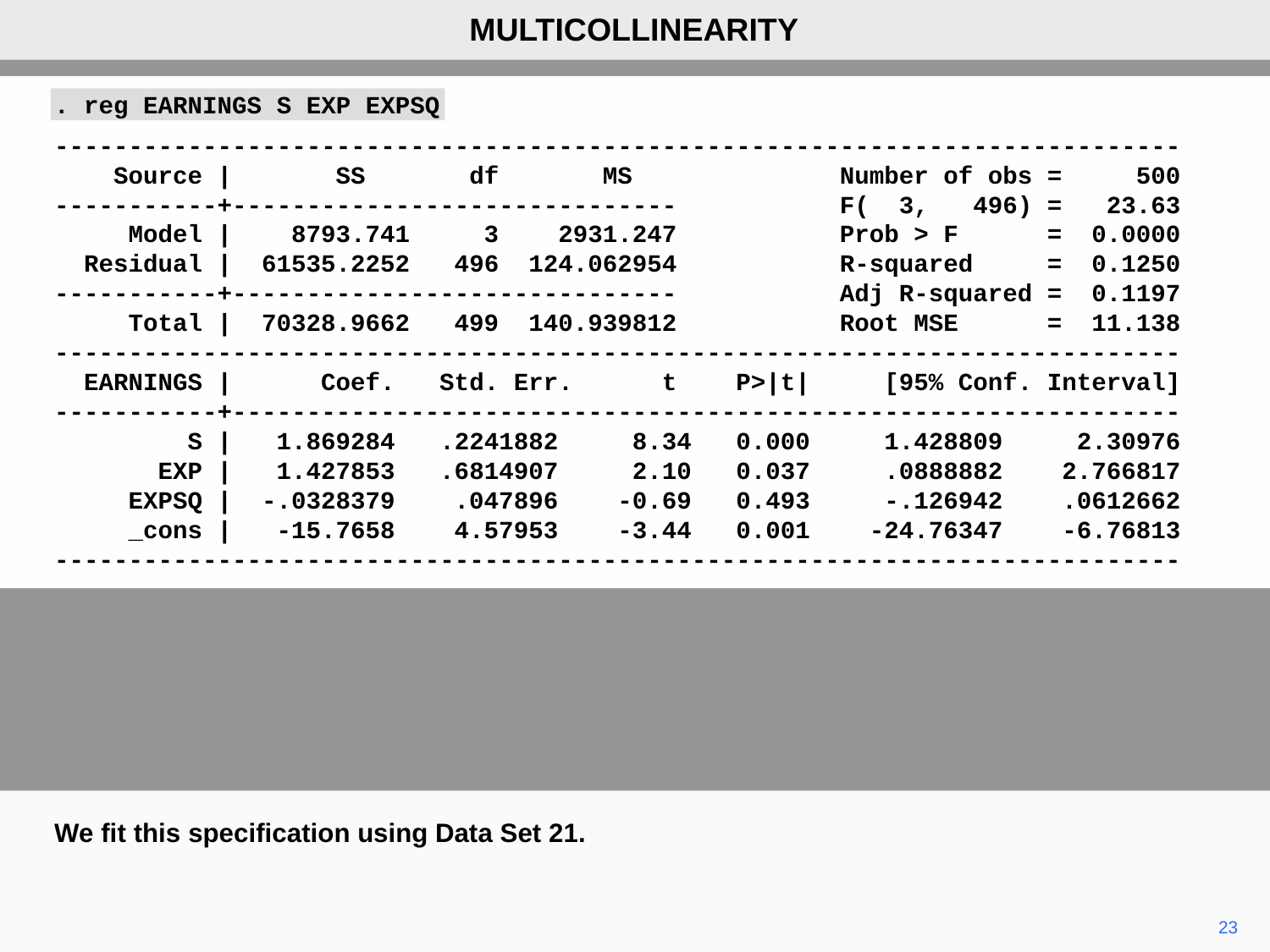

MULTICOLLINEARITY

. reg EARNINGS S EXP EXPSQ
----------------------------------------------------------------------------
    Source |       SS       df       MS              Number of obs =     500
-----------+------------------------------           F(  3,   496) =   23.63
     Model |    8793.741     3    2931.247           Prob > F      =  0.0000
  Residual |  61535.2252   496  124.062954           R-squared     =  0.1250
-----------+------------------------------           Adj R-squared =  0.1197
     Total |  70328.9662   499  140.939812           Root MSE      =  11.138
----------------------------------------------------------------------------
  EARNINGS |      Coef.   Std. Err.      t    P>|t|     [95% Conf. Interval]
-----------+----------------------------------------------------------------
         S |   1.869284   .2241882     8.34   0.000     1.428809     2.30976
       EXP |   1.427853   .6814907     2.10   0.037     .0888882    2.766817
     EXPSQ |  -.0328379    .047896    -0.69   0.493     -.126942    .0612662
     _cons |   -15.7658    4.57953    -3.44   0.001    -24.76347    -6.76813
----------------------------------------------------------------------------

We fit this specification using Data Set 21.
23